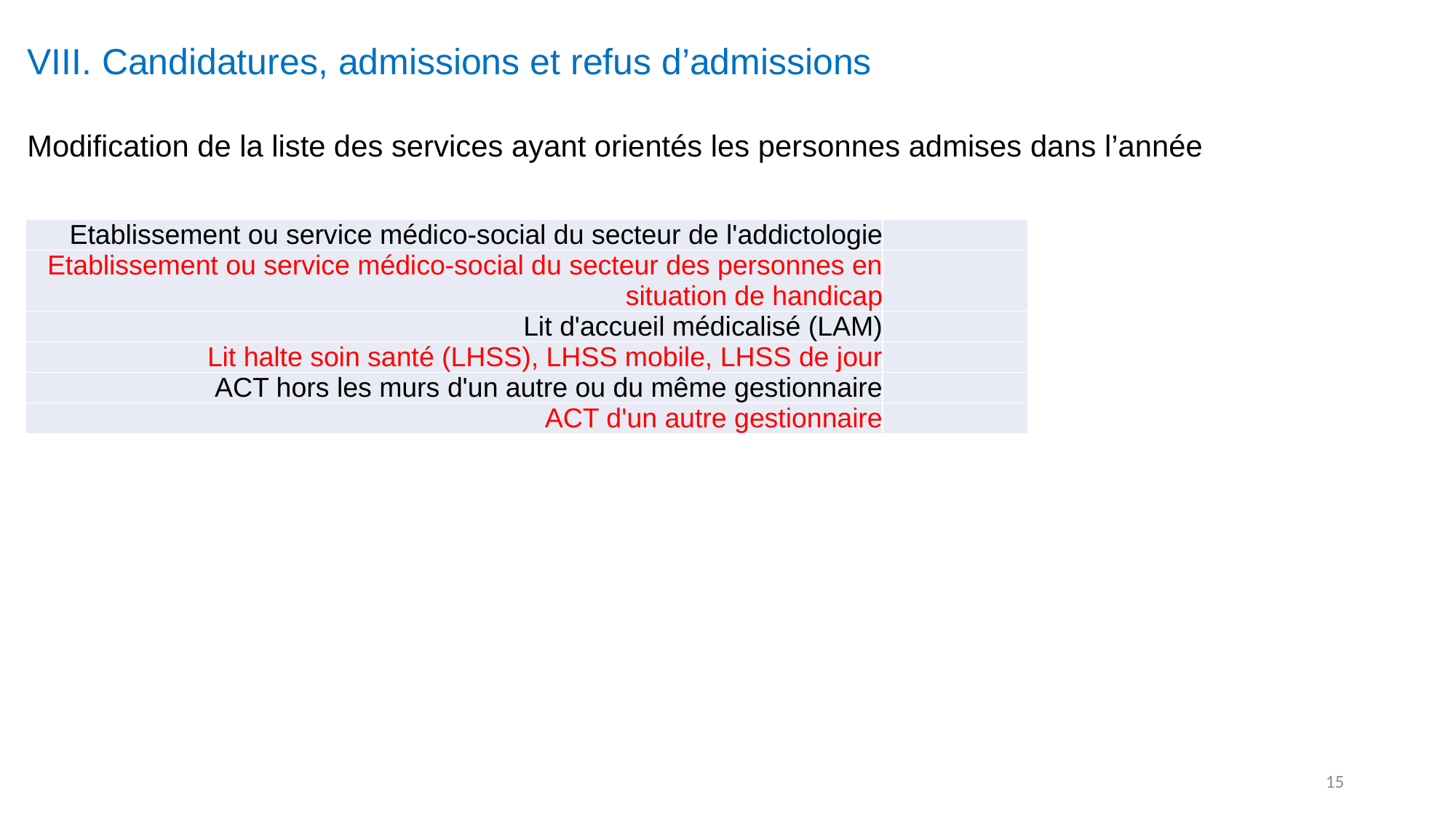

VIII. Candidatures, admissions et refus d’admissions
Modification de la liste des services ayant orientés les personnes admises dans l’année
| Etablissement ou service médico-social du secteur de l'addictologie |  |
| --- | --- |
| Etablissement ou service médico-social du secteur des personnes en situation de handicap |  |
| Lit d'accueil médicalisé (LAM) |  |
| Lit halte soin santé (LHSS), LHSS mobile, LHSS de jour |  |
| ACT hors les murs d'un autre ou du même gestionnaire |  |
| ACT d'un autre gestionnaire |  |
15